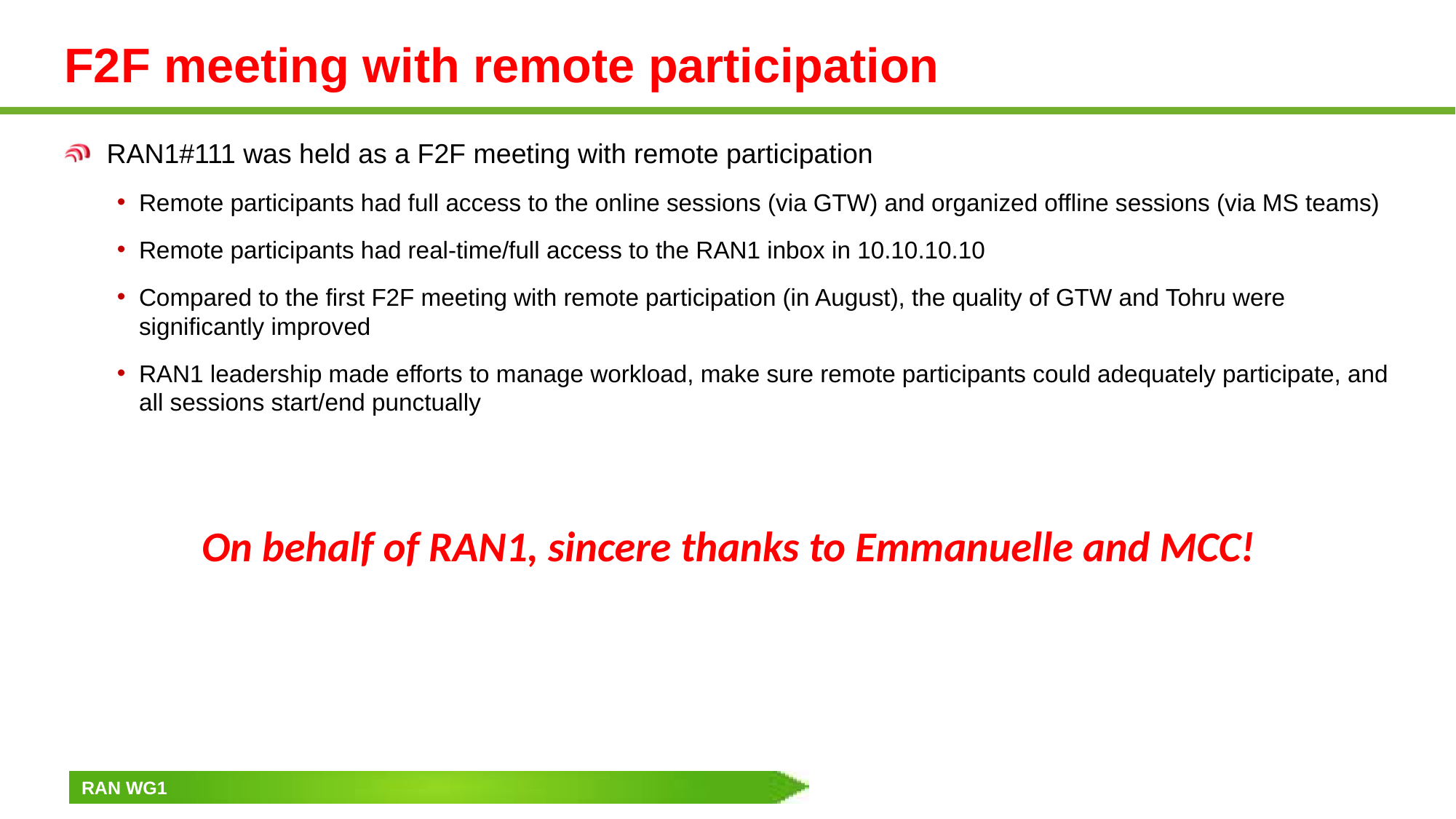

# F2F meeting with remote participation
RAN1#111 was held as a F2F meeting with remote participation
Remote participants had full access to the online sessions (via GTW) and organized offline sessions (via MS teams)
Remote participants had real-time/full access to the RAN1 inbox in 10.10.10.10
Compared to the first F2F meeting with remote participation (in August), the quality of GTW and Tohru were significantly improved
RAN1 leadership made efforts to manage workload, make sure remote participants could adequately participate, and all sessions start/end punctually

On behalf of RAN1, sincere thanks to Emmanuelle and MCC!